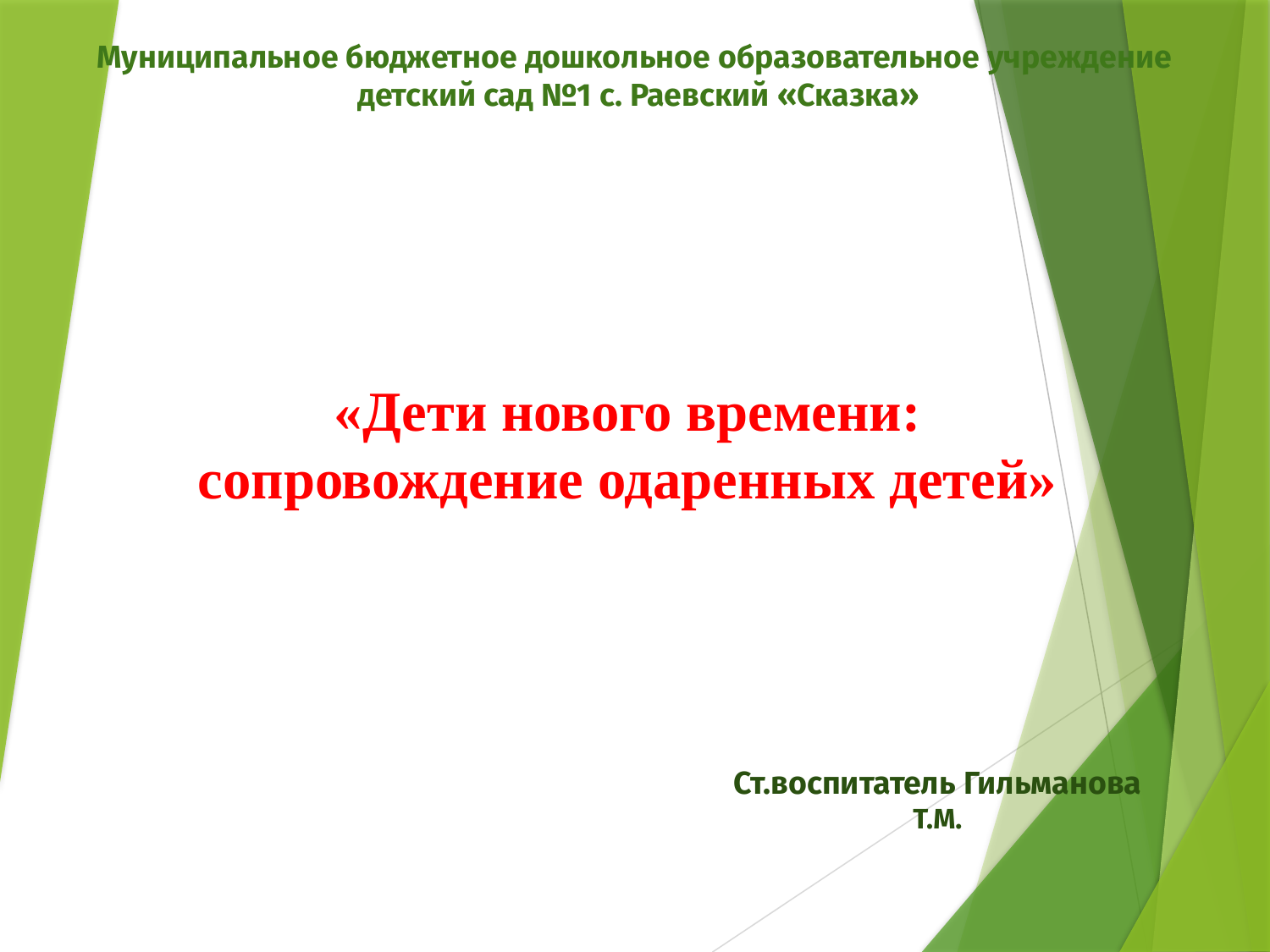

Муниципальное бюджетное дошкольное образовательное учреждение
 детский сад №1 с. Раевский «Сказка»
# «Дети нового времени: сопровождение одаренных детей»
Ст.воспитатель Гильманова Т.М.